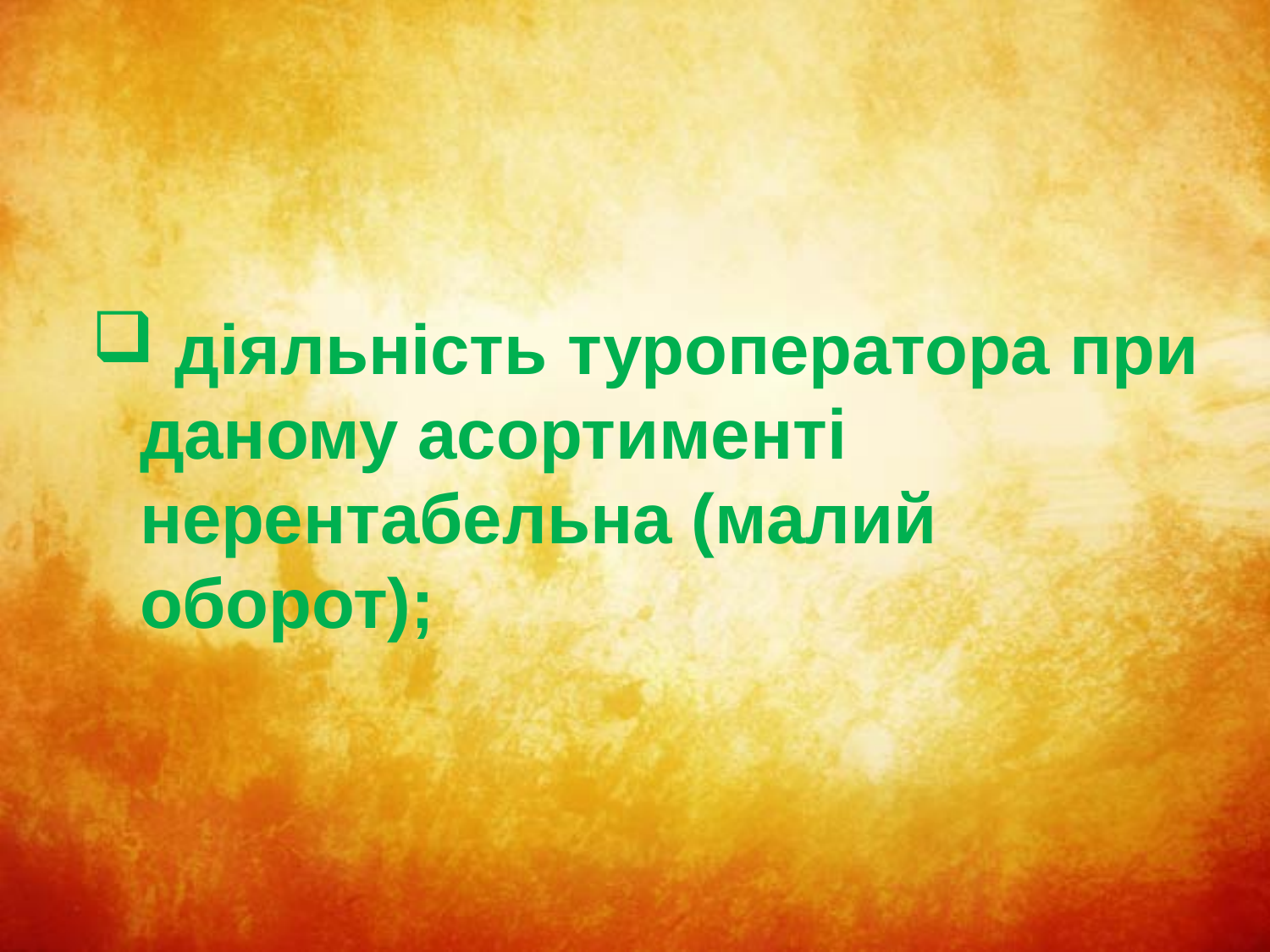

#
 діяльність туроператора при даному асортименті нерентабельна (малий оборот);